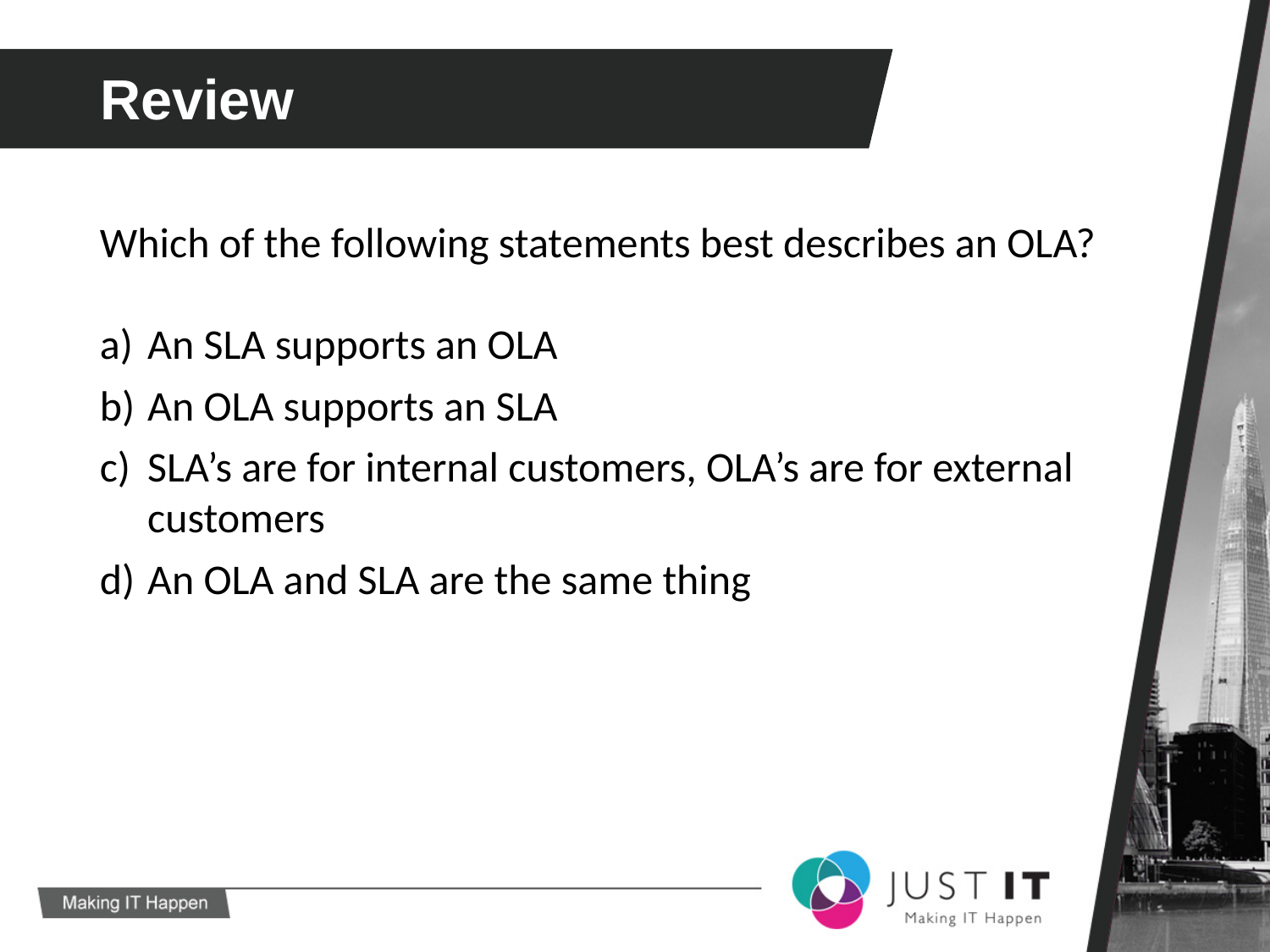

Review
Which of the following statements best describes an OLA?

An SLA supports an OLA
An OLA supports an SLA
SLA’s are for internal customers, OLA’s are for external customers
An OLA and SLA are the same thing